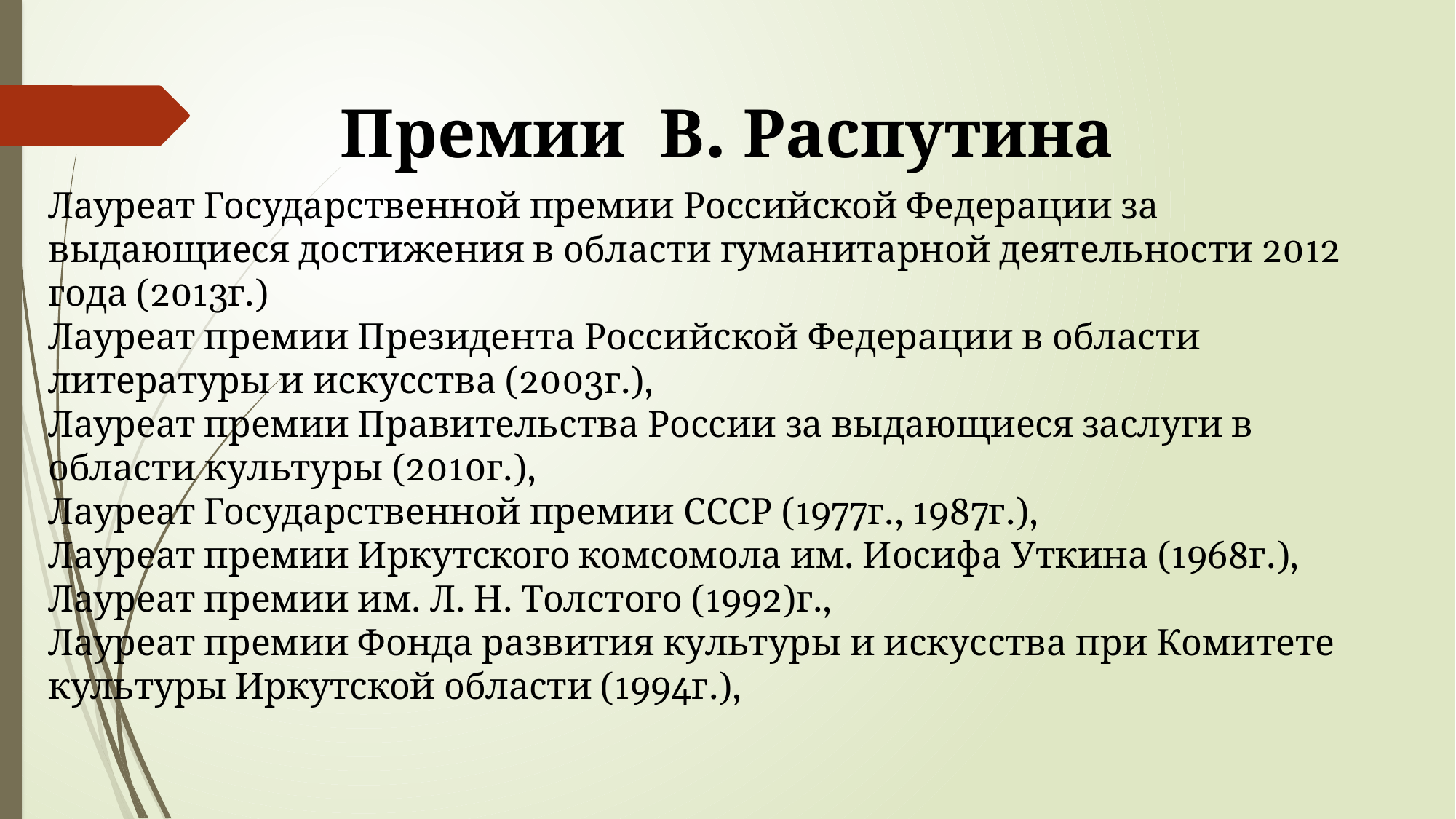

Премии  В. Распутина
Лауреат Государственной премии Российской Федерации за выдающиеся достижения в области гуманитарной деятельности 2012 года (2013г.)
Лауреат премии Президента Российской Федерации в области литературы и искусства (2003г.),
Лауреат премии Правительства России за выдающиеся заслуги в области культуры (2010г.),
Лауреат Государственной премии СССР (1977г., 1987г.),
Лауреат премии Иркутского комсомола им. Иосифа Уткина (1968г.),
Лауреат премии им. Л. Н. Толстого (1992)г.,
Лауреат премии Фонда развития культуры и искусства при Комитете культуры Иркутской области (1994г.),